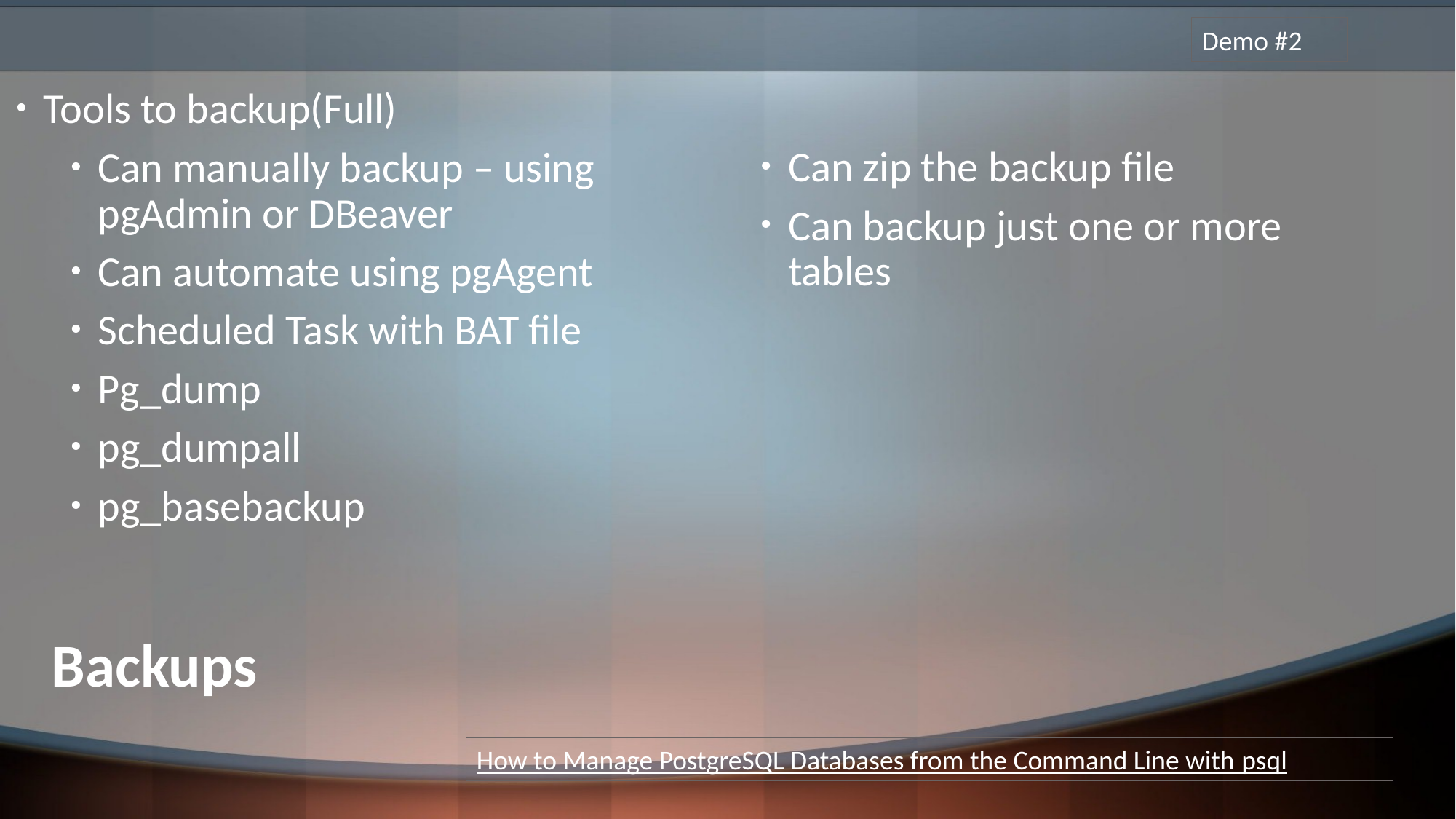

Demo #2
Tools to backup(Full)
Can manually backup – using pgAdmin or DBeaver
Can automate using pgAgent
Scheduled Task with BAT file
Pg_dump
pg_dumpall
pg_basebackup

Can zip the backup file
Can backup just one or more tables

# Backups
How to Manage PostgreSQL Databases from the Command Line with psql